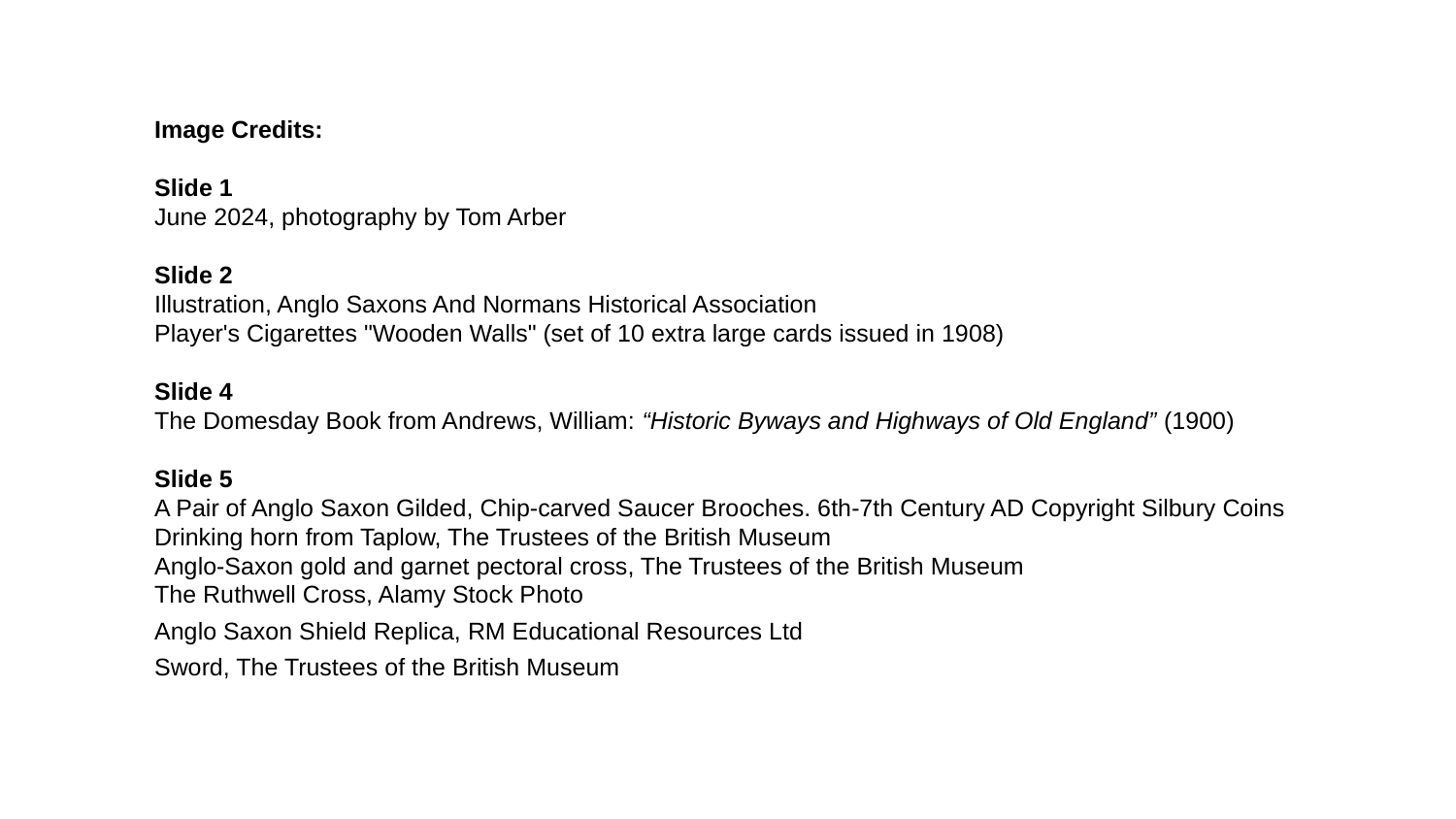

Image Credits:

Slide 1
June 2024, photography by Tom Arber

Slide 2
Illustration, Anglo Saxons And Normans Historical Association
Player's Cigarettes "Wooden Walls" (set of 10 extra large cards issued in 1908)

Slide 4
The Domesday Book from Andrews, William: “Historic Byways and Highways of Old England” (1900)

Slide 5
A Pair of Anglo Saxon Gilded, Chip-carved Saucer Brooches. 6th-7th Century AD Copyright Silbury Coins
Drinking horn from Taplow, The Trustees of the British Museum
Anglo-Saxon gold and garnet pectoral cross, The Trustees of the British Museum
The Ruthwell Cross, Alamy Stock Photo
Anglo Saxon Shield Replica, RM Educational Resources Ltd
Sword, The Trustees of the British Museum